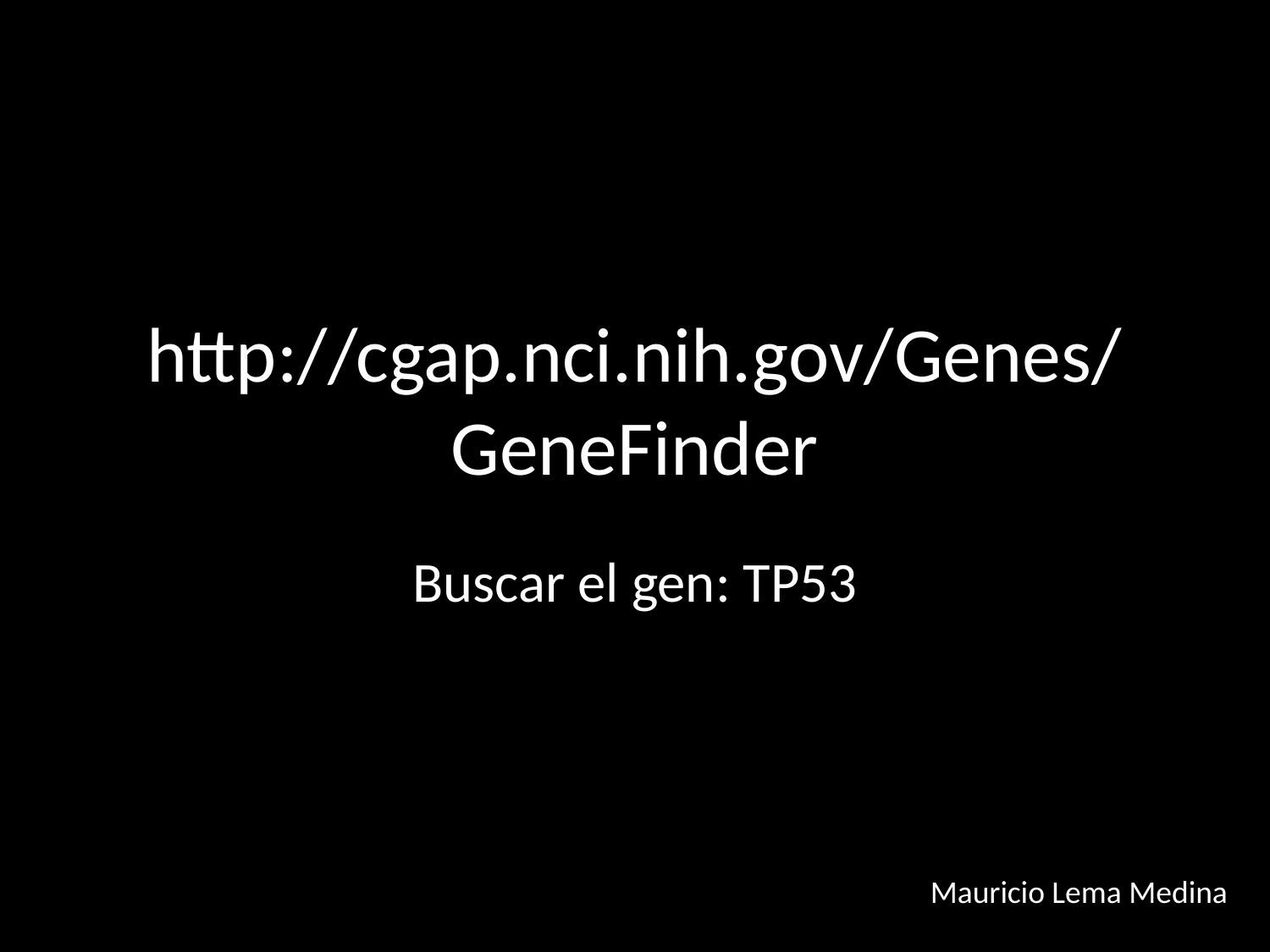

# http://cgap.nci.nih.gov/Genes/GeneFinder
Buscar el gen: TP53
Mauricio Lema Medina